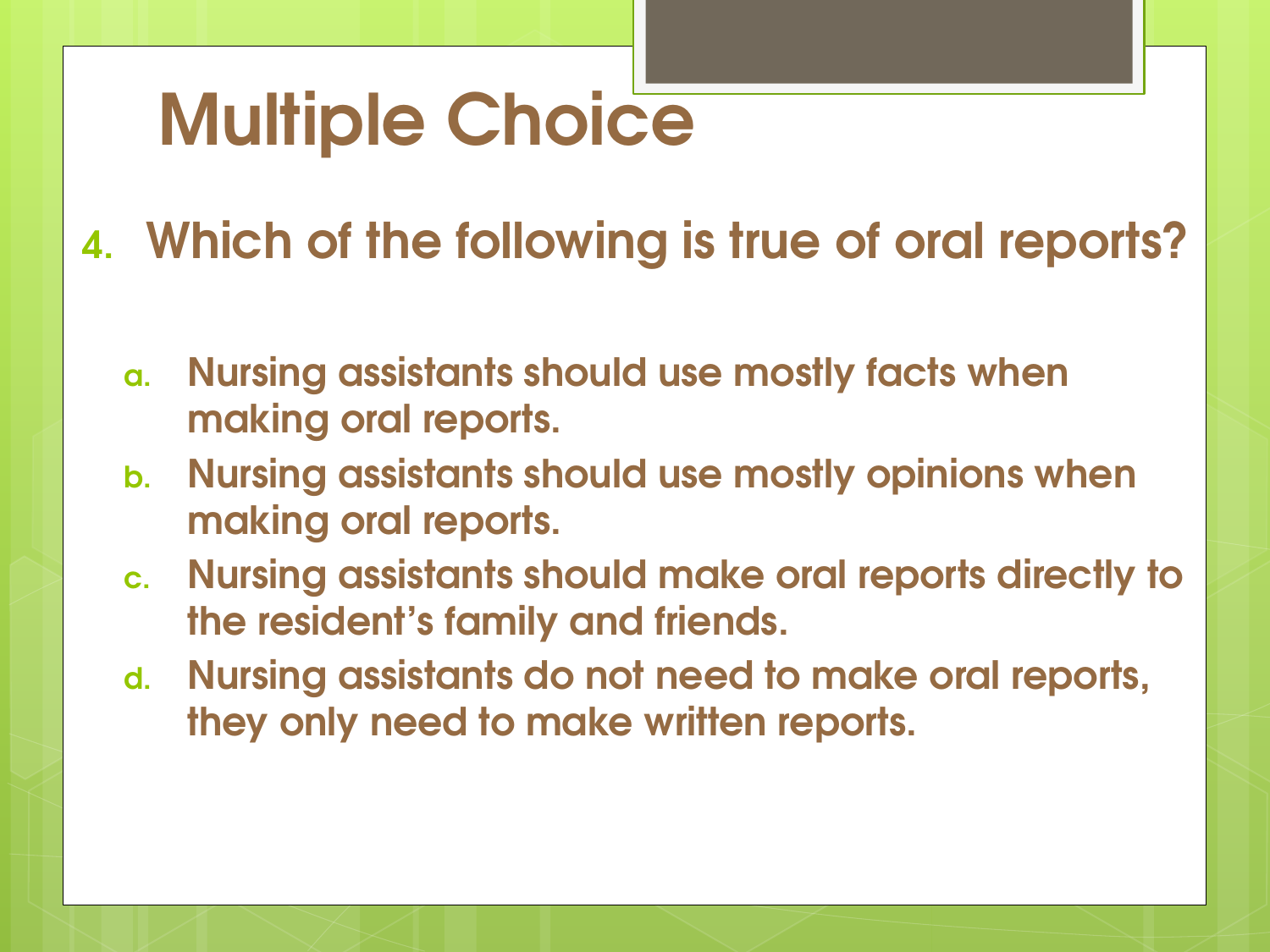

# Multiple Choice
Which of the following is true of oral reports?

Nursing assistants should use mostly facts when making oral reports.
Nursing assistants should use mostly opinions when making oral reports.
Nursing assistants should make oral reports directly to the resident’s family and friends.
Nursing assistants do not need to make oral reports, they only need to make written reports.